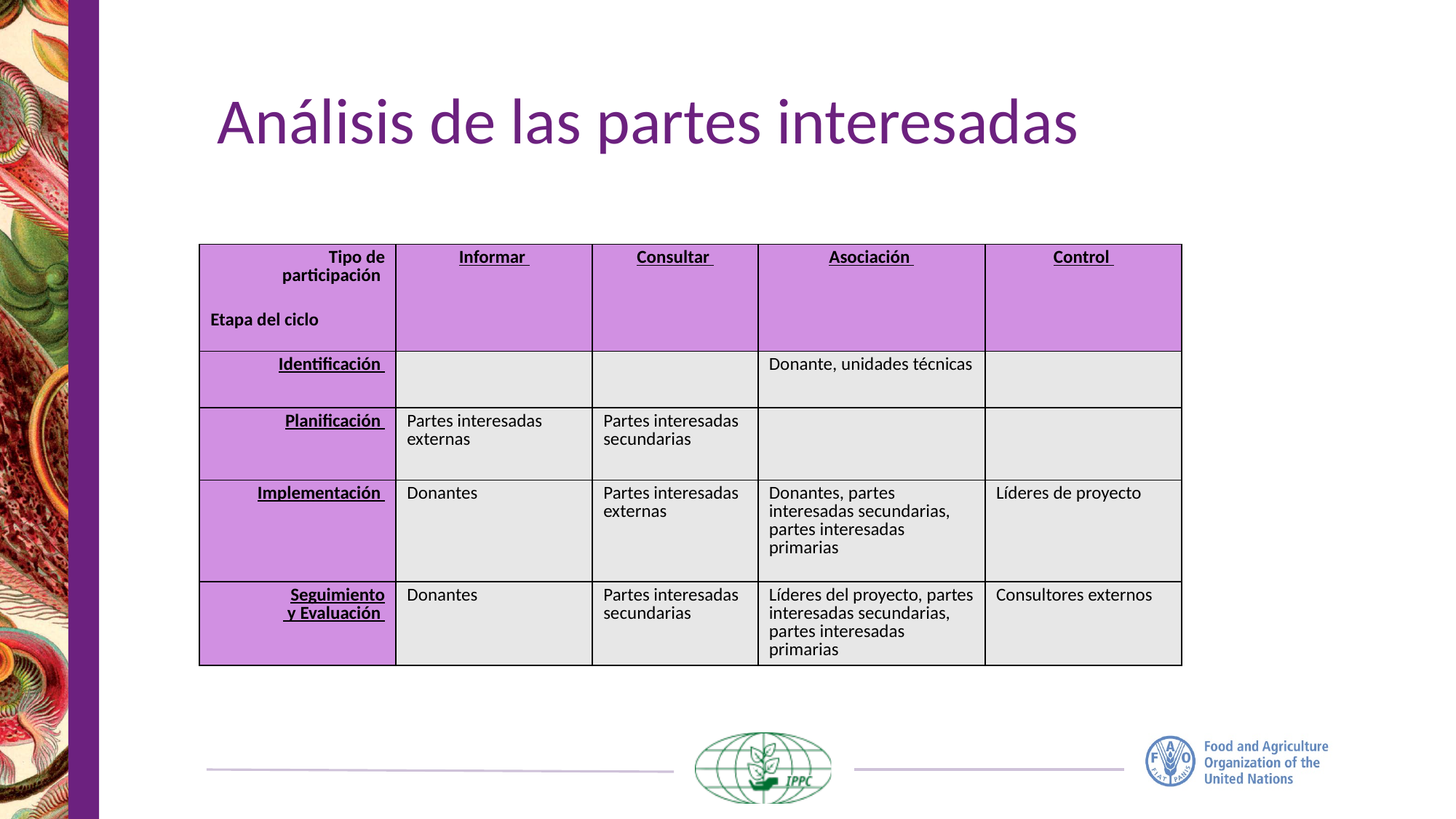

# Análisis de las partes interesadas
| Tipo de participación Etapa del ciclo | Informar | Consultar | Asociación | Control |
| --- | --- | --- | --- | --- |
| Identificación |  |  | Donante, unidades técnicas |  |
| Planificación | Partes interesadas externas | Partes interesadas secundarias |  |  |
| Implementación | Donantes | Partes interesadas externas | Donantes, partes interesadas secundarias, partes interesadas primarias | Líderes de proyecto |
| Seguimiento y Evaluación | Donantes | Partes interesadas secundarias | Líderes del proyecto, partes interesadas secundarias, partes interesadas primarias | Consultores externos |